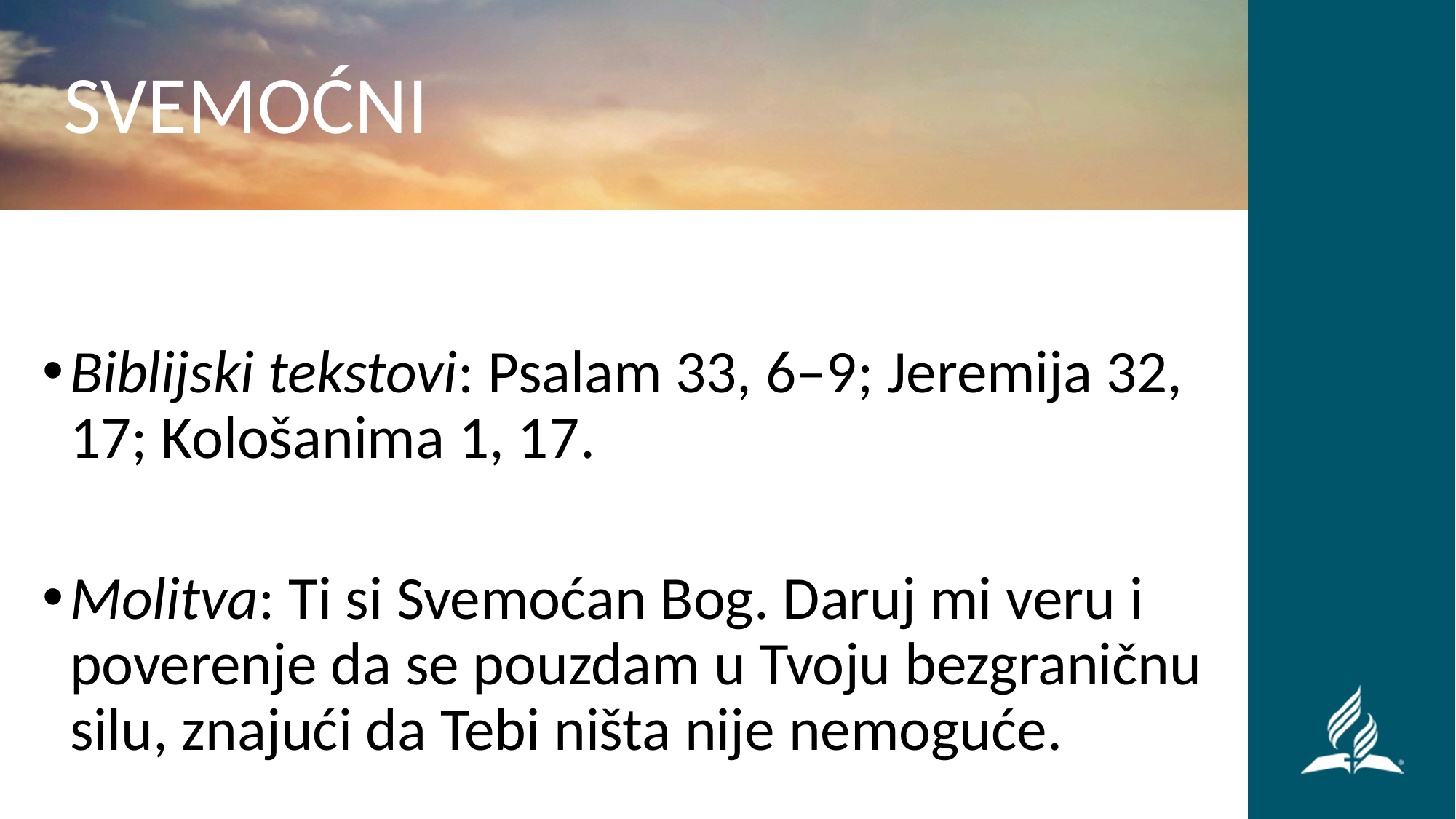

SVEMOĆNI

Biblijski tekstovi: Psalam 33, 6–9; Jeremija 32, 17; Kološanima 1, 17.

Molitva: Ti si Svemoćan Bog. Daruj mi veru i poverenje da se pouzdam u Tvoju bezgraničnu silu, znajući da Tebi ništa nije nemoguće.